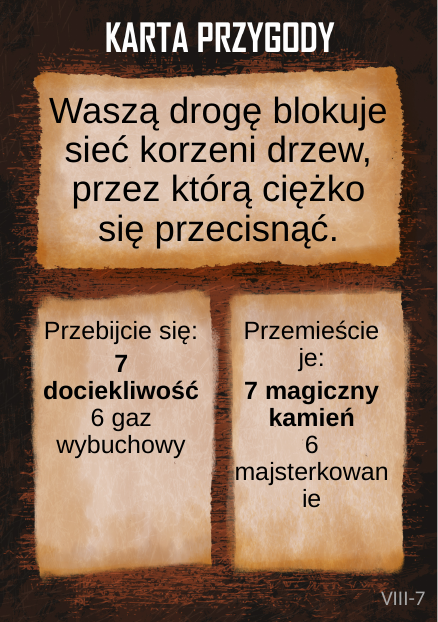

# Waszą drogę blokuje sieć korzeni drzew, przez którą ciężko się przecisnąć.
Przebijcie się:
7 dociekliwość
6 gaz wybuchowy
Przemieście je:
7 magiczny kamień
6 majsterkowanie
VIII-7